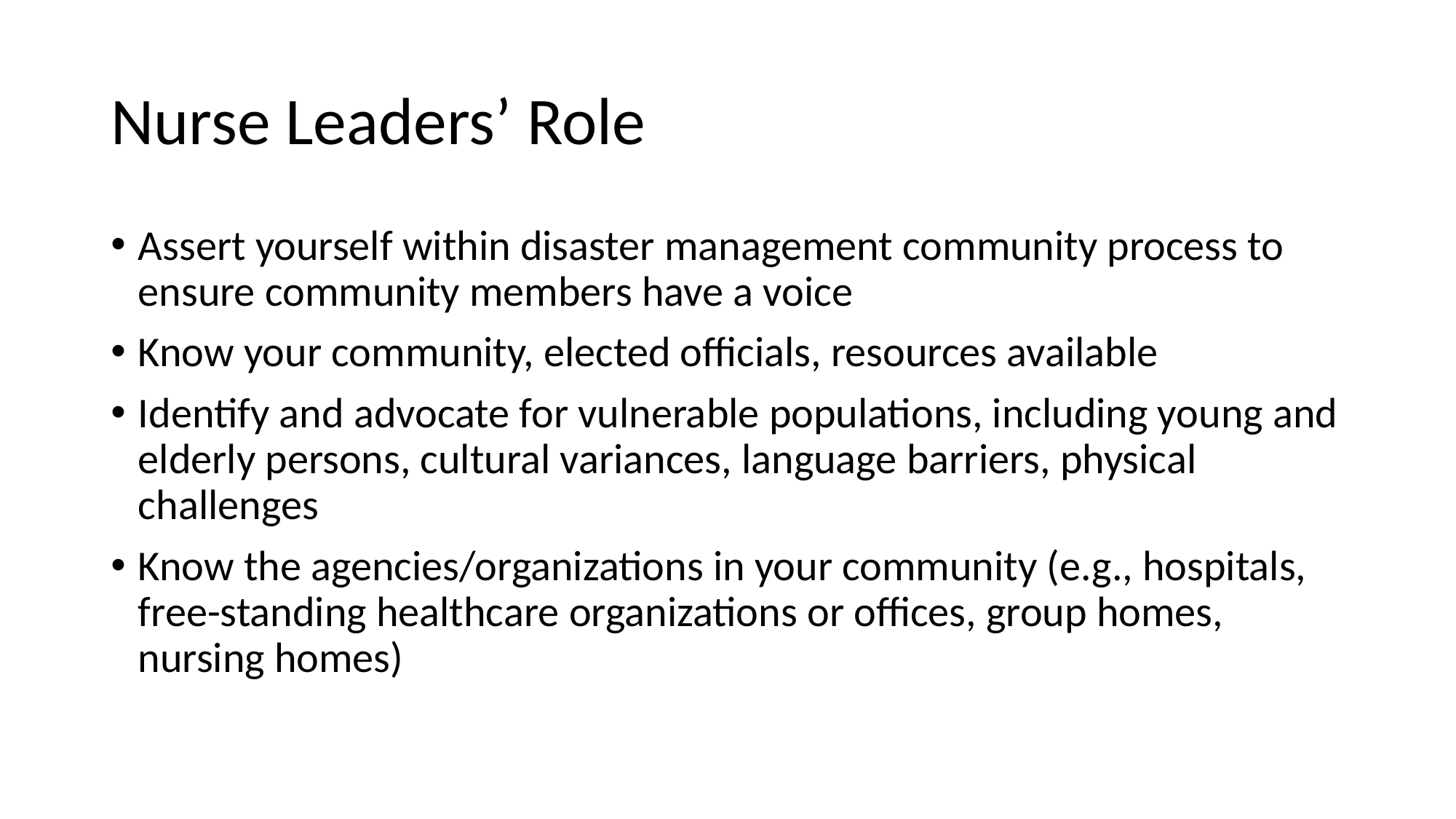

# Nurse Leaders’ Role
Assert yourself within disaster management community process to ensure community members have a voice
Know your community, elected officials, resources available
Identify and advocate for vulnerable populations, including young and elderly persons, cultural variances, language barriers, physical challenges
Know the agencies/organizations in your community (e.g., hospitals, free-standing healthcare organizations or offices, group homes, nursing homes)